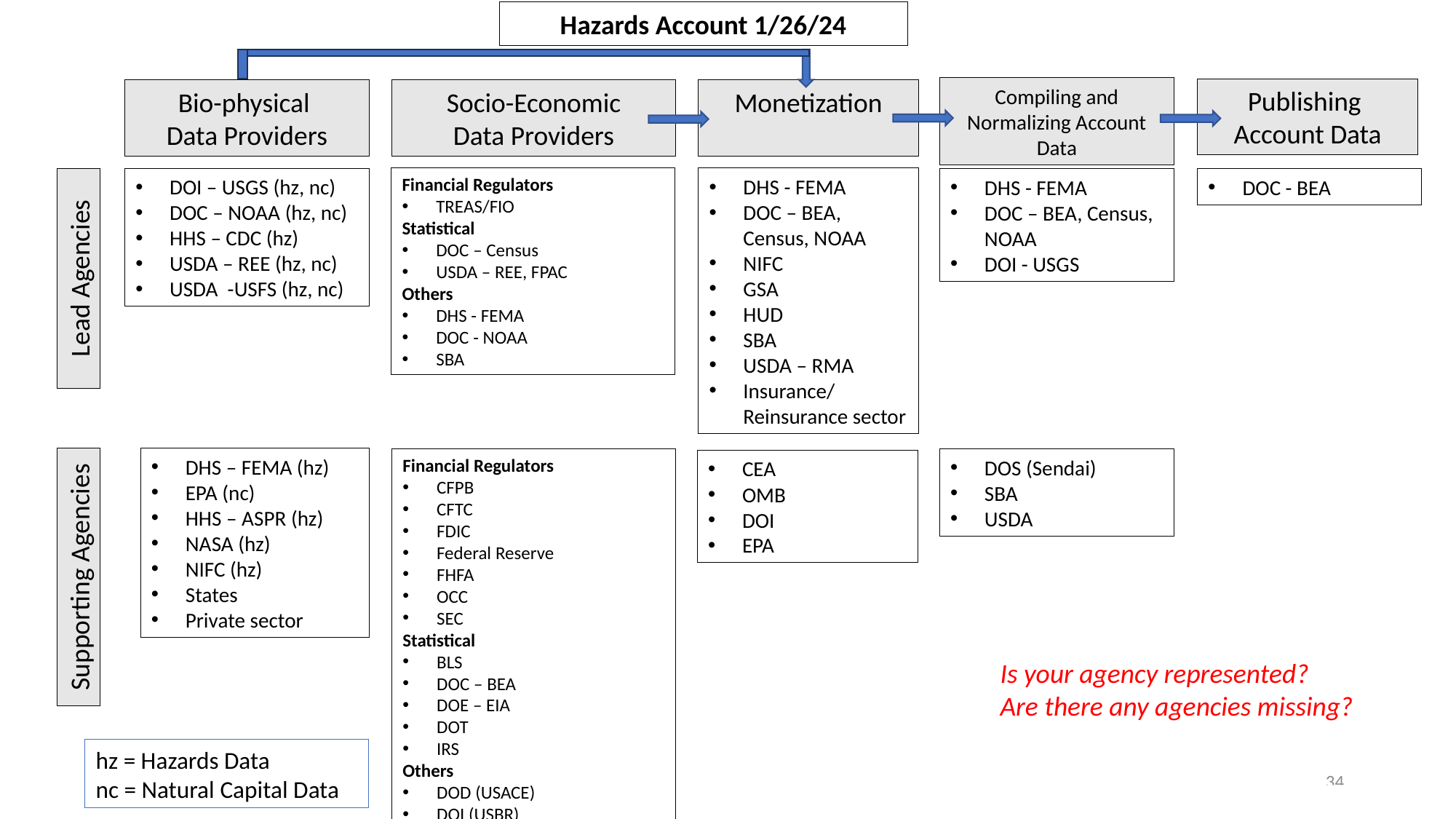

Hazards Account 1/26/24

Compiling and Normalizing Account Data
Publishing
Account Data
Monetization

Bio-physical
Data Providers
Socio-Economic
Data Providers

Financial Regulators
TREAS/FIO
Statistical
DOC – Census
USDA – REE, FPAC
Others
DHS - FEMA
DOC - NOAA
SBA
DHS - FEMA
DOC – BEA, Census, NOAA
NIFC
GSA
HUD
SBA
USDA – RMA
Insurance/ Reinsurance sector
DOI – USGS (hz, nc)
DOC – NOAA (hz, nc)
HHS – CDC (hz)
USDA – REE (hz, nc)
USDA  -USFS (hz, nc)
DHS - FEMA
DOC – BEA, Census, NOAA
DOI - USGS
DOC - BEA
Lead Agencies
DHS – FEMA (hz)
EPA (nc)
HHS – ASPR (hz)
NASA (hz)
NIFC (hz)
States
Private sector
Financial Regulators
CFPB
CFTC
FDIC
Federal Reserve
FHFA
OCC
SEC
Statistical
BLS
DOC – BEA
DOE – EIA
DOT
IRS
Others
DOD (USACE)
DOI (USBR)
DOS
HHS (CDC, ASPR, NIOSH)
HUD
Private sector data
DOS (Sendai)
SBA
USDA
CEA
OMB
DOI
EPA
Supporting Agencies
Is your agency represented?
Are there any agencies missing?
hz = Hazards Data
nc = Natural Capital Data
34